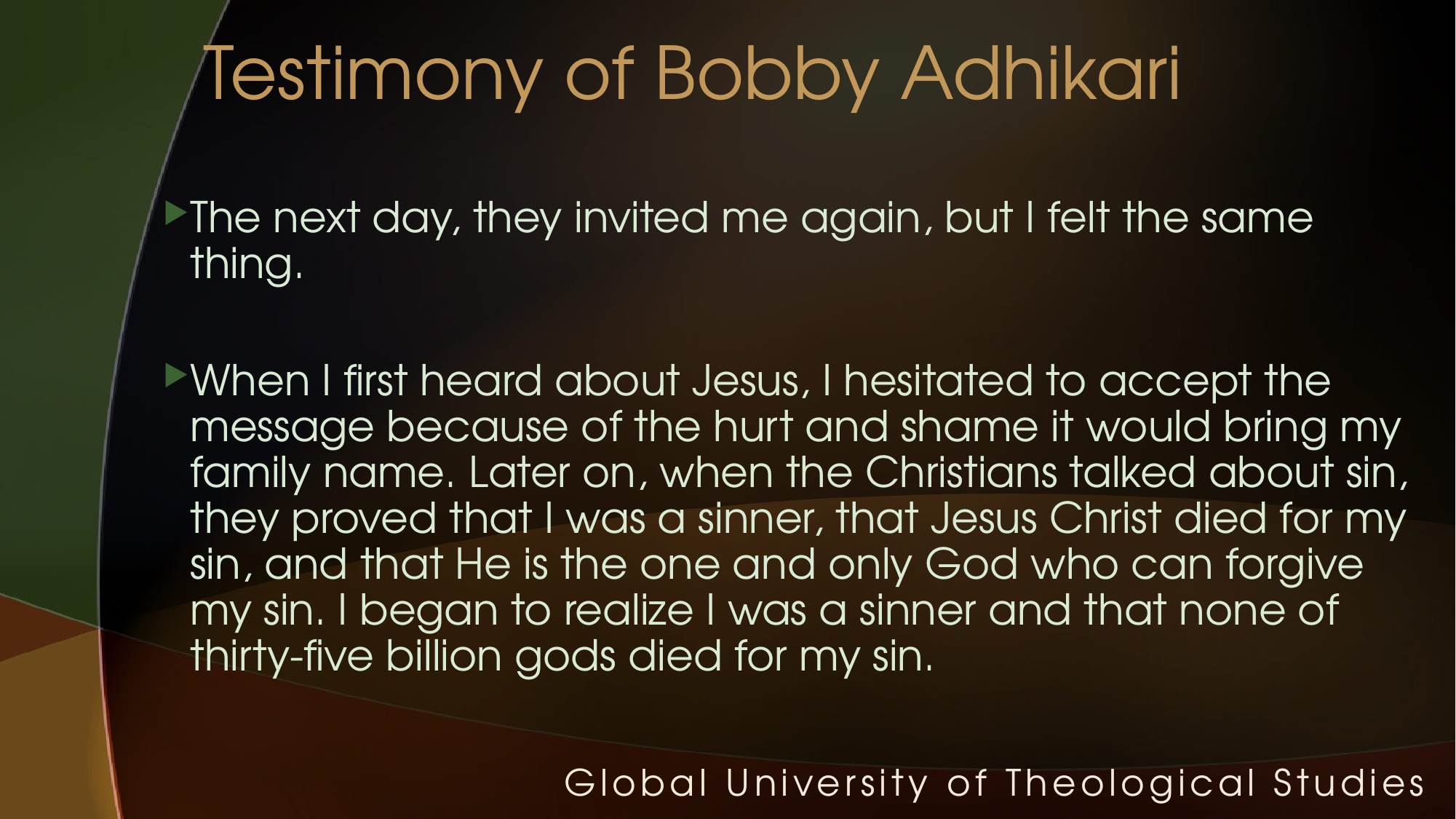

# Testimony of Bobby Adhikari

The next day, they invited me again, but I felt the same thing.

When I first heard about Jesus, I hesitated to accept the message because of the hurt and shame it would bring my family name. Later on, when the Christians talked about sin, they proved that I was a sinner, that Jesus Christ died for my sin, and that He is the one and only God who can forgive my sin. I began to realize I was a sinner and that none of thirty-five billion gods died for my sin.
Global University of Theological Studies